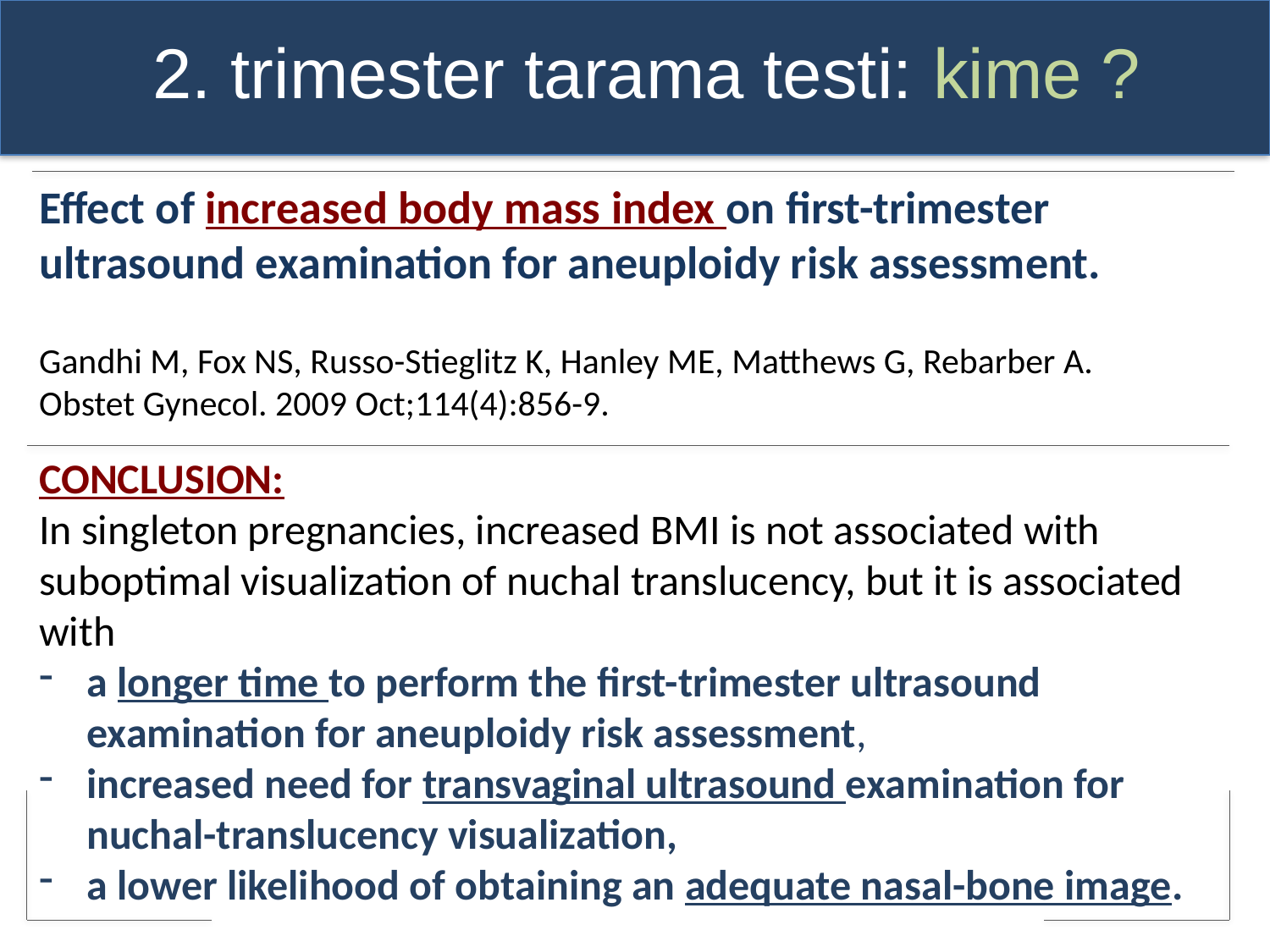

2. trimester tarama testi: kime ?
Effect of increased body mass index on first-trimester ultrasound examination for aneuploidy risk assessment.

Gandhi M, Fox NS, Russo-Stieglitz K, Hanley ME, Matthews G, Rebarber A.
Obstet Gynecol. 2009 Oct;114(4):856-9.

CONCLUSION:
In singleton pregnancies, increased BMI is not associated with suboptimal visualization of nuchal translucency, but it is associated with
a longer time to perform the first-trimester ultrasound examination for aneuploidy risk assessment,
increased need for transvaginal ultrasound examination for nuchal-translucency visualization,
a lower likelihood of obtaining an adequate nasal-bone image.